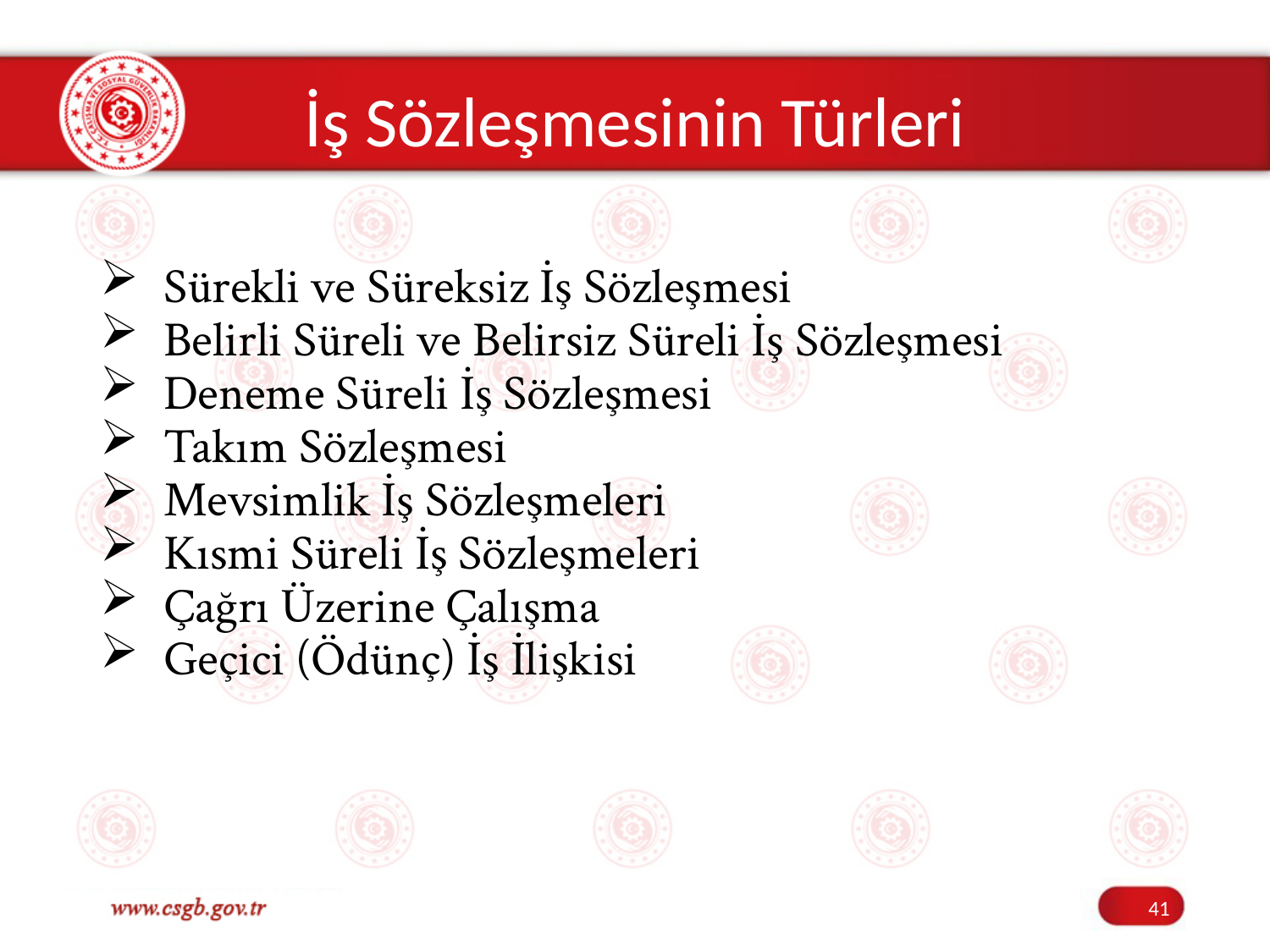

# İş Sözleşmesinin Türleri
Sürekli ve Süreksiz İş Sözleşmesi
Belirli Süreli ve Belirsiz Süreli İş Sözleşmesi
Deneme Süreli İş Sözleşmesi
Takım Sözleşmesi
Mevsimlik İş Sözleşmeleri
Kısmi Süreli İş Sözleşmeleri
Çağrı Üzerine Çalışma
Geçici (Ödünç) İş İlişkisi

41